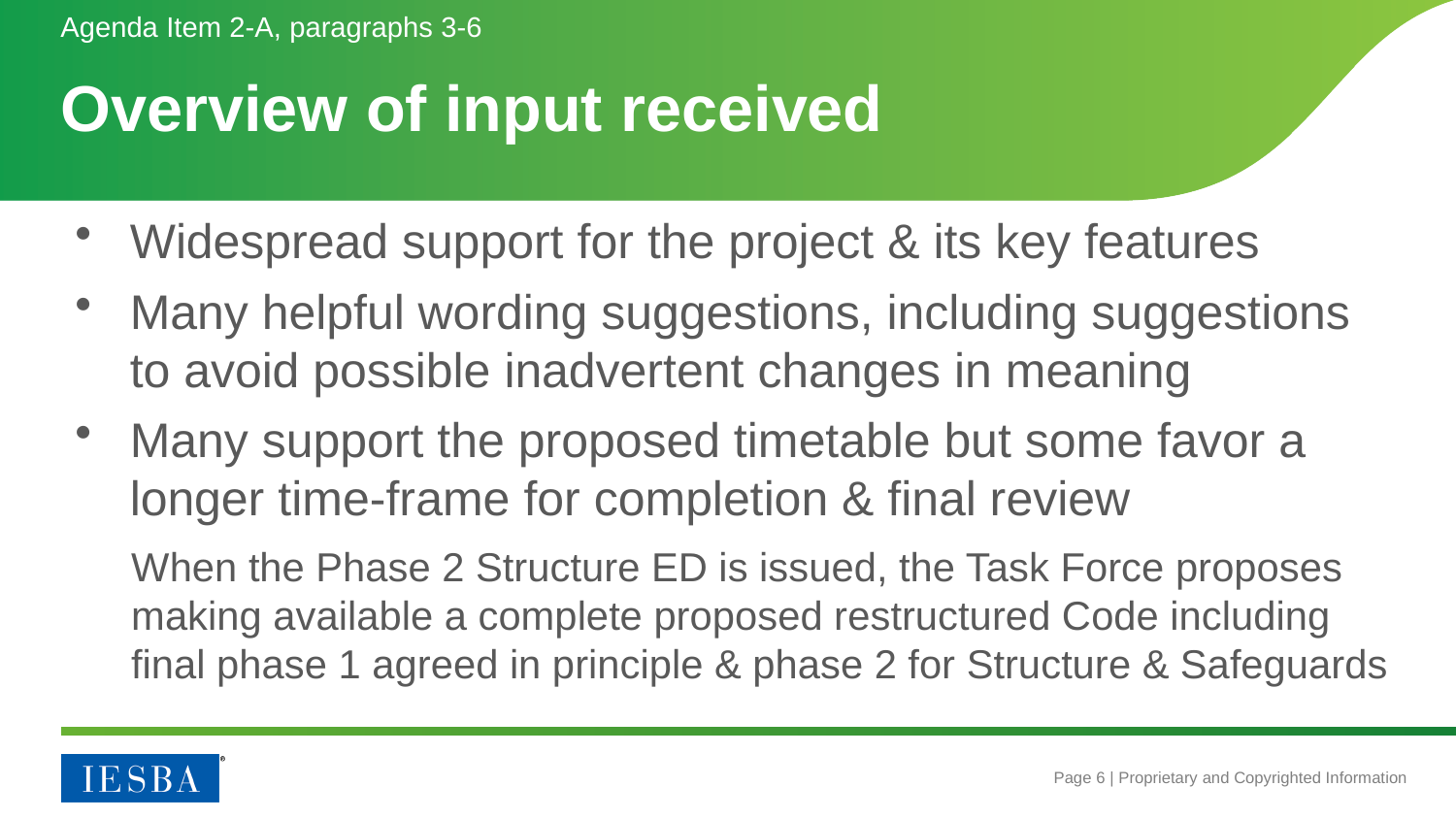

Agenda Item 2-A, paragraphs 3-6
# Overview of input received
Widespread support for the project & its key features
Many helpful wording suggestions, including suggestions to avoid possible inadvertent changes in meaning
Many support the proposed timetable but some favor a longer time-frame for completion & final review
When the Phase 2 Structure ED is issued, the Task Force proposes making available a complete proposed restructured Code including final phase 1 agreed in principle & phase 2 for Structure & Safeguards